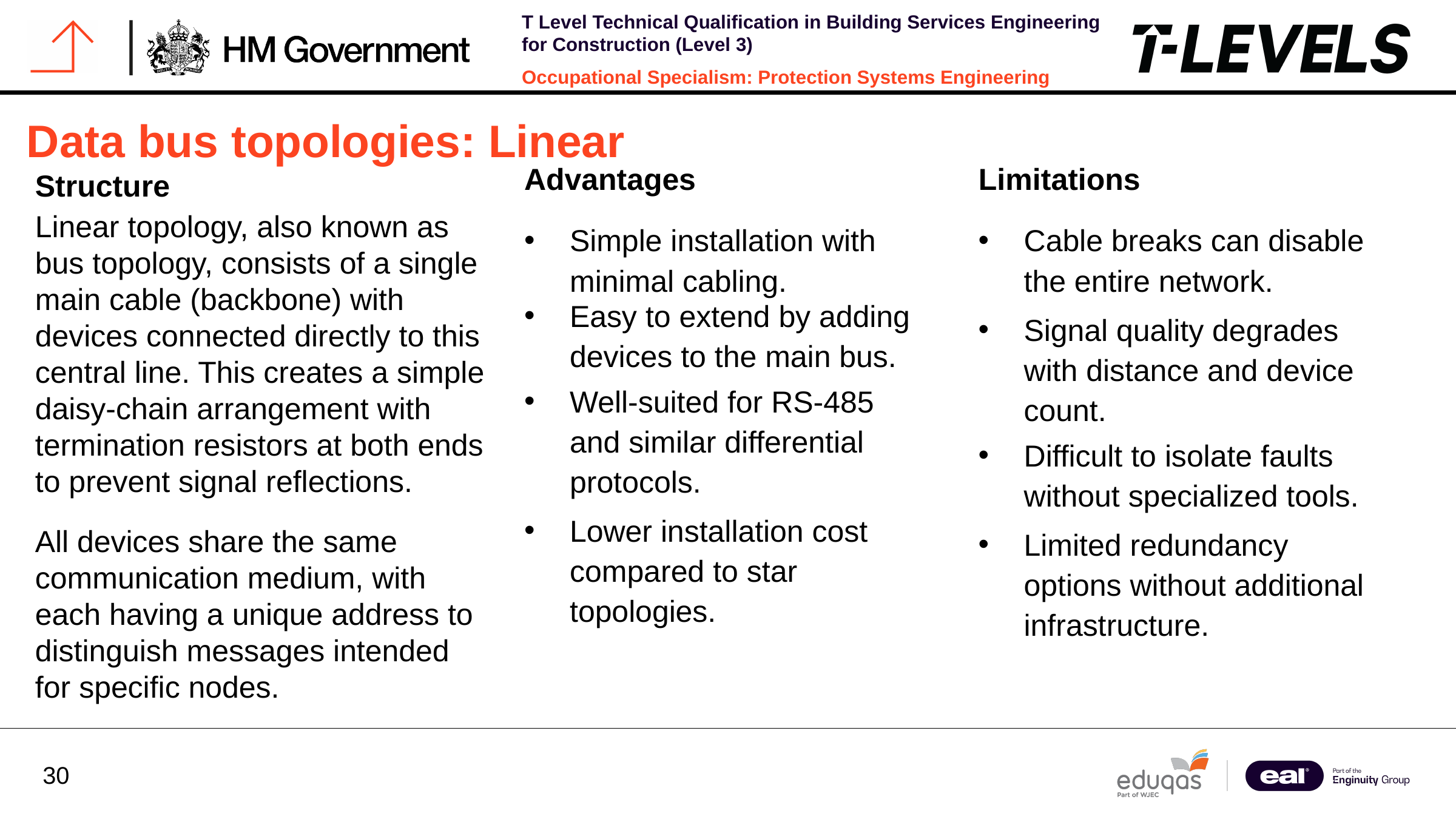

Data bus topologies: Linear
Advantages
Limitations
Structure
Linear topology, also known as bus topology, consists of a single main cable (backbone) with devices connected directly to this central line. This creates a simple daisy-chain arrangement with termination resistors at both ends to prevent signal reflections.
Simple installation with minimal cabling.
Cable breaks can disable the entire network.
Easy to extend by adding devices to the main bus.
Signal quality degrades with distance and device count.
Well-suited for RS-485 and similar differential protocols.
Difficult to isolate faults without specialized tools.
Lower installation cost compared to star topologies.
All devices share the same communication medium, with each having a unique address to distinguish messages intended for specific nodes.
Limited redundancy options without additional infrastructure.